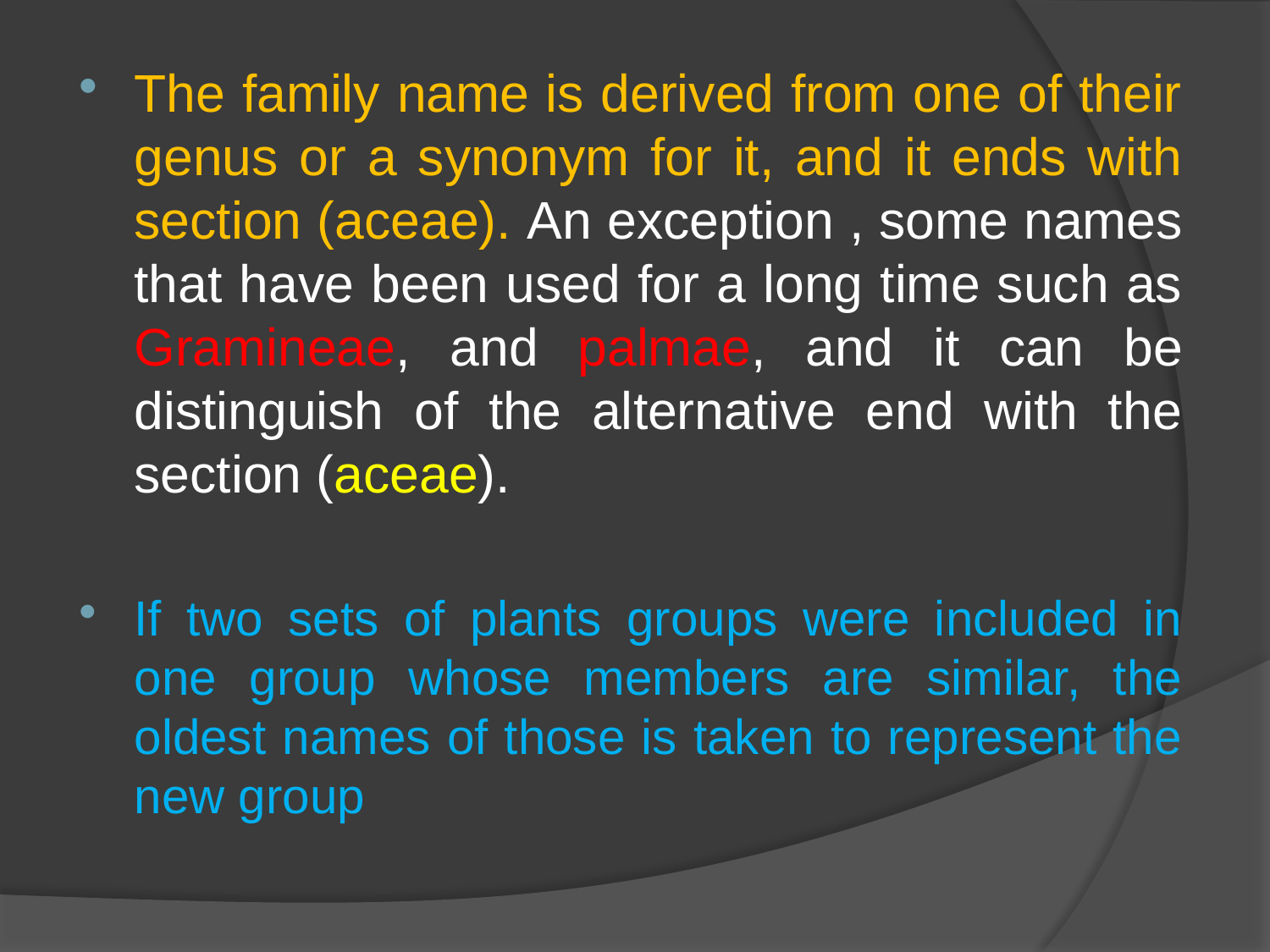

The family name is derived from one of their genus or a synonym for it, and it ends with section (aceae). An exception , some names that have been used for a long time such as Gramineae, and palmae, and it can be distinguish of the alternative end with the section (aceae).

If two sets of plants groups were included in one group whose members are similar, the oldest names of those is taken to represent the new group